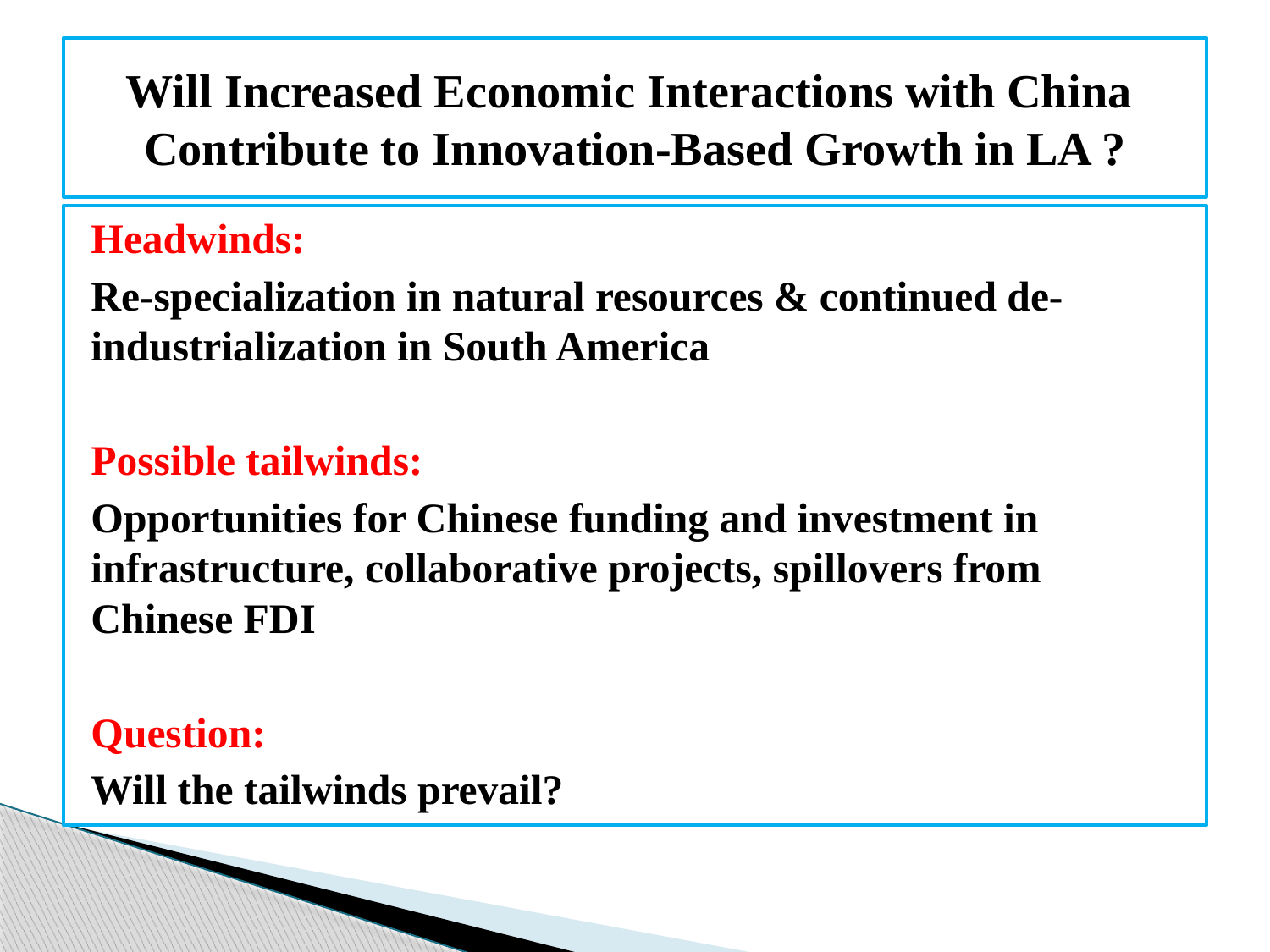

# Will Increased Economic Interactions with China Contribute to Innovation-Based Growth in LA ?
Headwinds:
Re-specialization in natural resources & continued de-industrialization in South America

Possible tailwinds:
Opportunities for Chinese funding and investment in infrastructure, collaborative projects, spillovers from Chinese FDI

Question:
Will the tailwinds prevail?